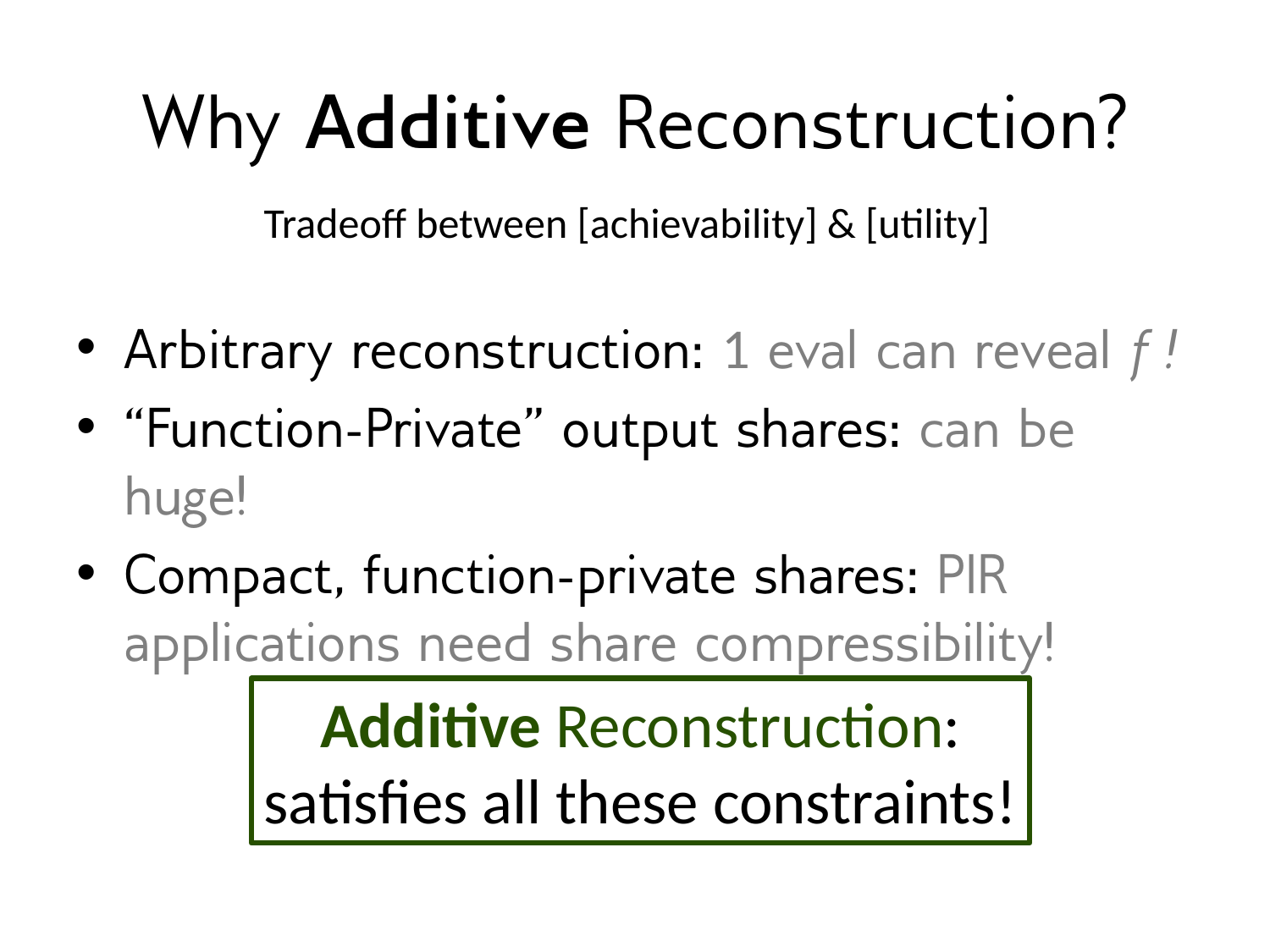

# Why Additive Reconstruction?
Tradeoff between [achievability] & [utility]
Arbitrary reconstruction: 1 eval can reveal f !
“Function-Private” output shares: can be huge!
Compact, function-private shares: PIR applications need share compressibility!
Additive Reconstruction:
satisfies all these constraints!